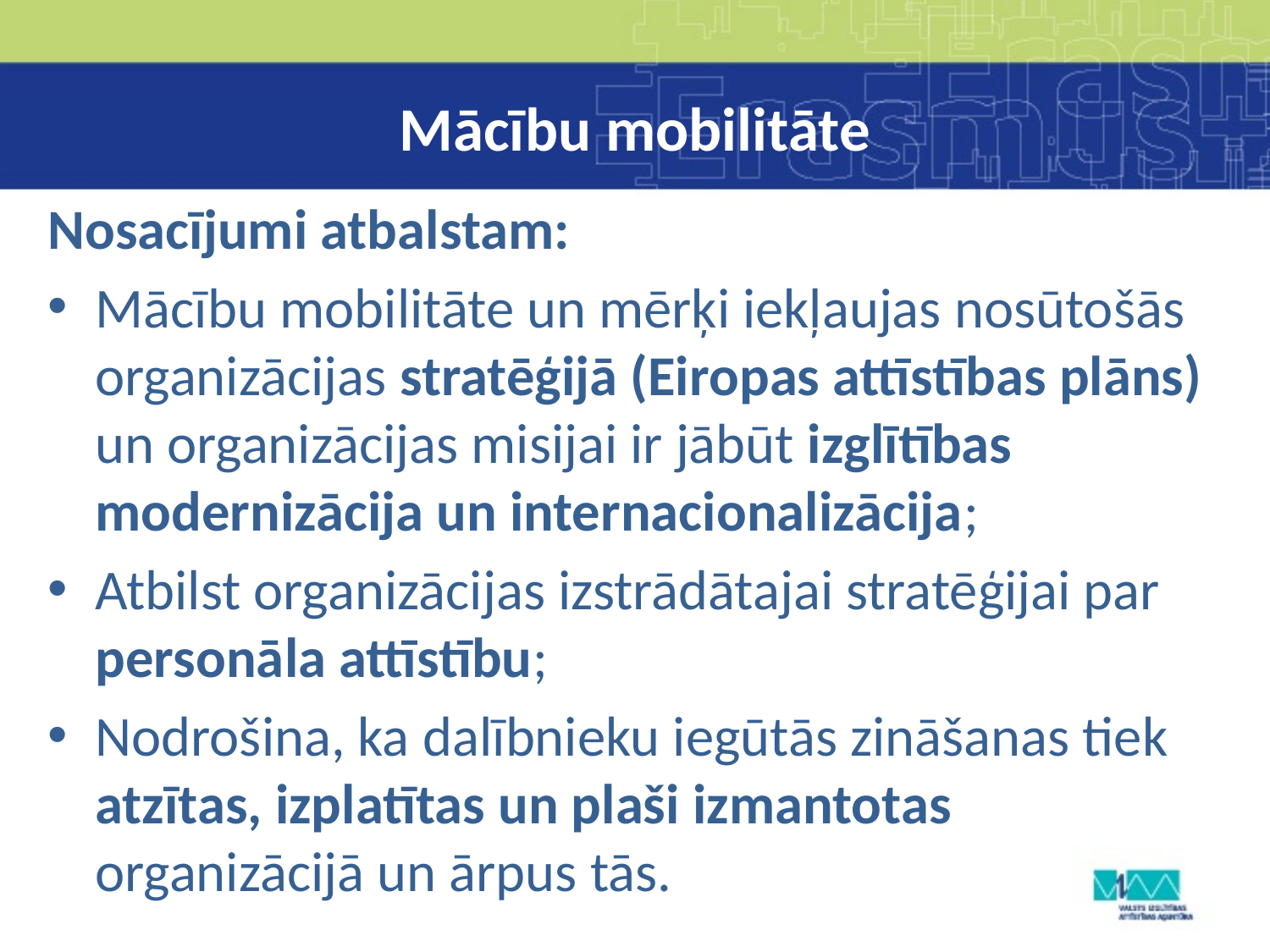

# Mācību mobilitāte
Nosacījumi atbalstam:
Mācību mobilitāte un mērķi iekļaujas nosūtošās organizācijas stratēģijā (Eiropas attīstības plāns) un organizācijas misijai ir jābūt izglītības modernizācija un internacionalizācija;
Atbilst organizācijas izstrādātajai stratēģijai par personāla attīstību;
Nodrošina, ka dalībnieku iegūtās zināšanas tiek atzītas, izplatītas un plaši izmantotas organizācijā un ārpus tās.